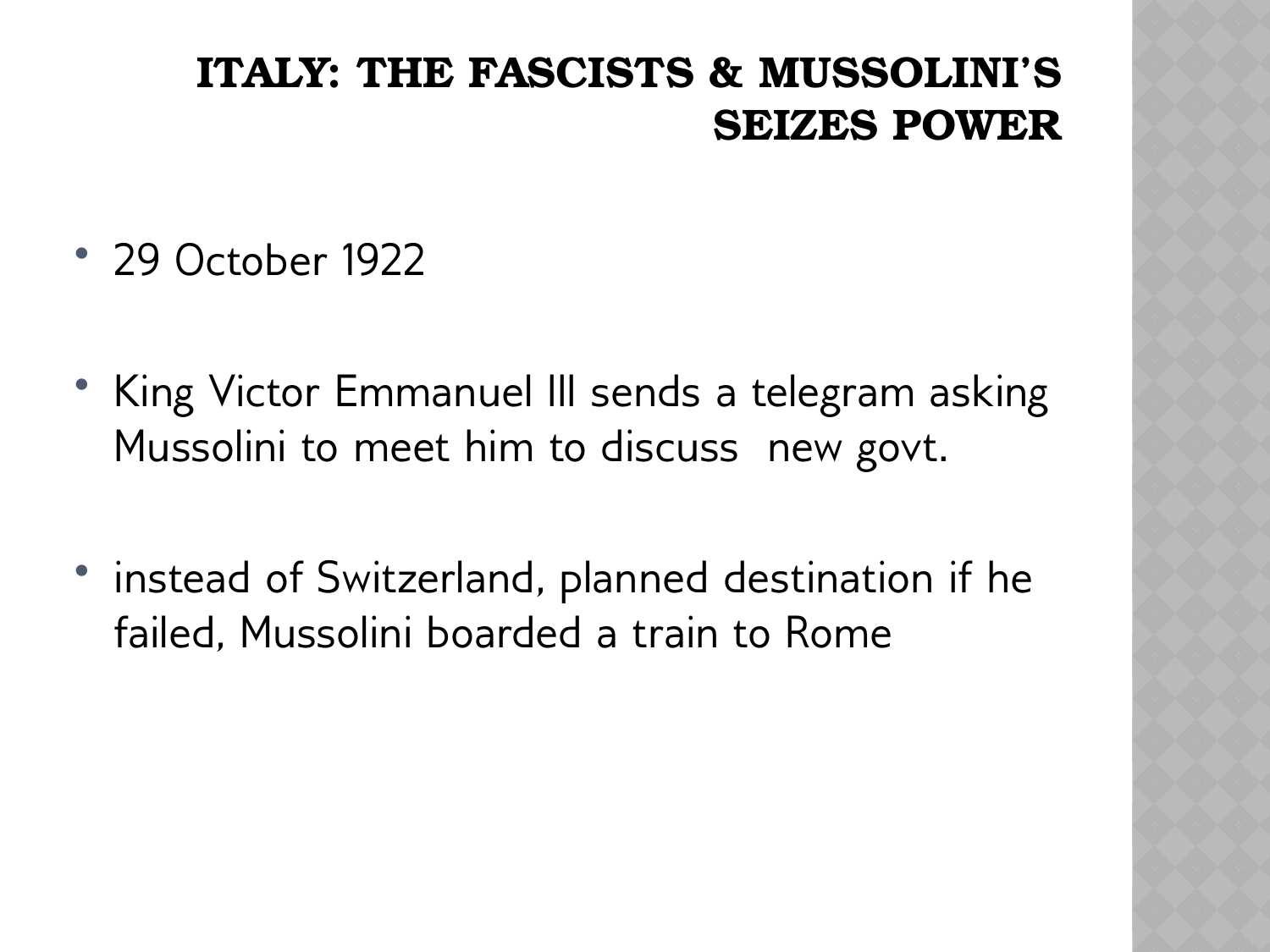

# Italy: the fascists & Mussolini’s seizes power
29 October 1922

King Victor Emmanuel III sends a telegram asking Mussolini to meet him to discuss  new govt.

instead of Switzerland, planned destination if he failed, Mussolini boarded a train to Rome